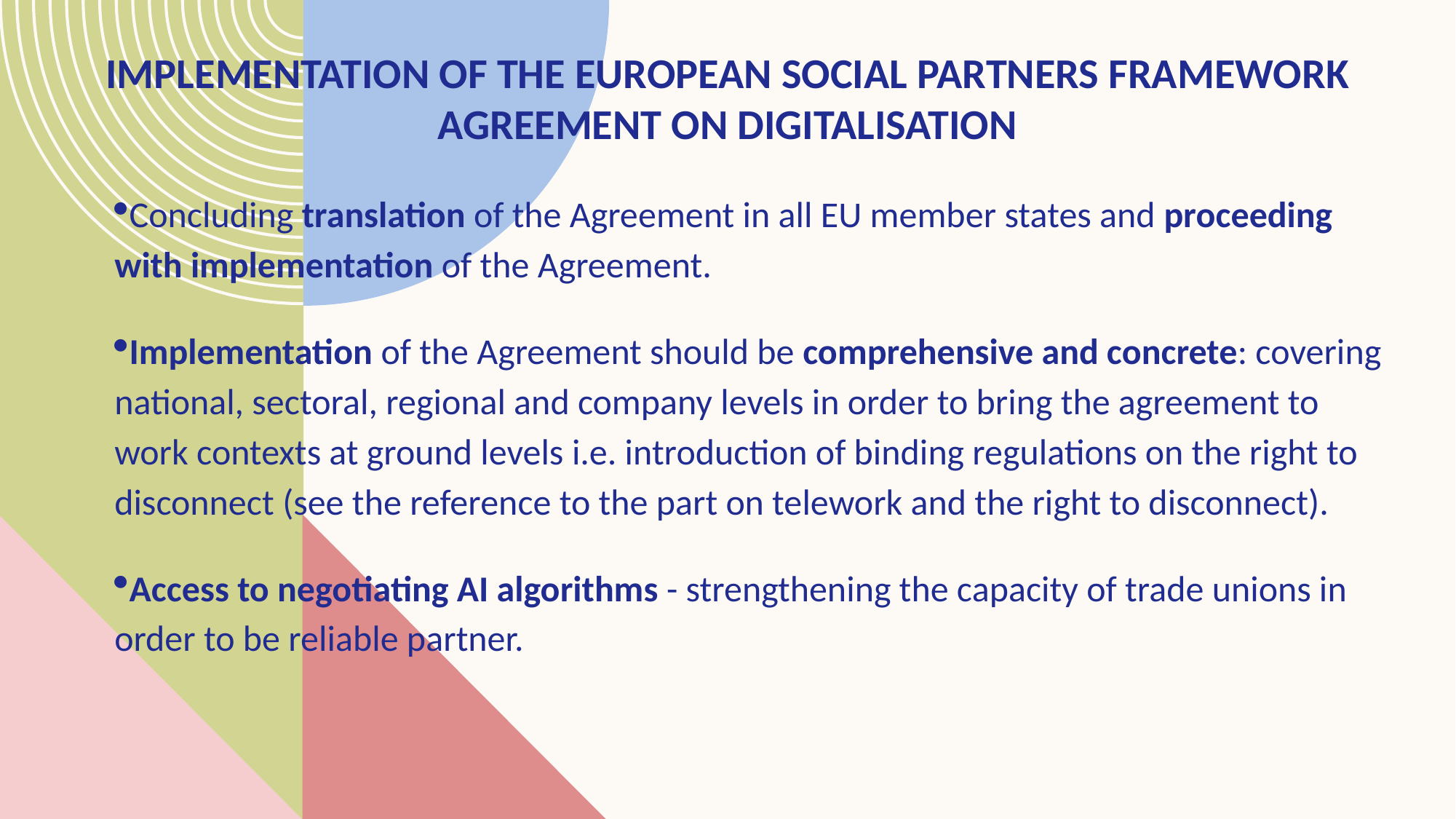

# Implementation of the European Social Partners Framework agreement on Digitalisation
Concluding translation of the Agreement in all EU member states and proceeding with implementation of the Agreement.
Implementation of the Agreement should be comprehensive and concrete: covering national, sectoral, regional and company levels in order to bring the agreement to work contexts at ground levels i.e. introduction of binding regulations on the right to disconnect (see the reference to the part on telework and the right to disconnect).
Access to negotiating AI algorithms - strengthening the capacity of trade unions in order to be reliable partner.